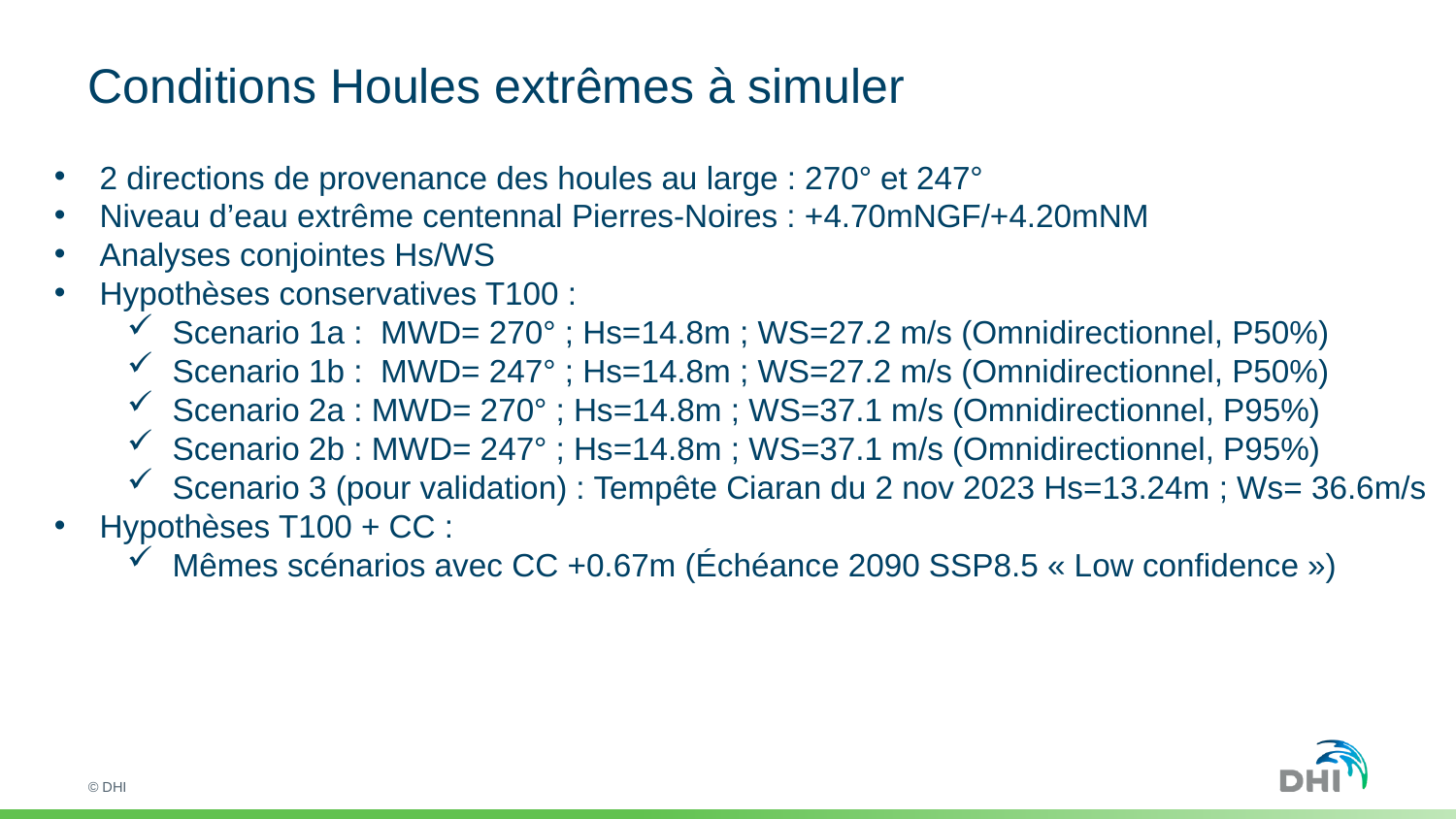

# Conditions Houles extrêmes à simuler
2 directions de provenance des houles au large : 270° et 247°
Niveau d’eau extrême centennal Pierres-Noires : +4.70mNGF/+4.20mNM
Analyses conjointes Hs/WS
Hypothèses conservatives T100 :
Scenario 1a :  MWD= 270° ; Hs=14.8m ; WS=27.2 m/s (Omnidirectionnel, P50%)
Scenario 1b :  MWD= 247° ; Hs=14.8m ; WS=27.2 m/s (Omnidirectionnel, P50%)
Scenario 2a : MWD= 270° ; Hs=14.8m ; WS=37.1 m/s (Omnidirectionnel, P95%)
Scenario 2b : MWD= 247° ; Hs=14.8m ; WS=37.1 m/s (Omnidirectionnel, P95%)
Scenario 3 (pour validation) : Tempête Ciaran du 2 nov 2023 Hs=13.24m ; Ws= 36.6m/s
Hypothèses T100 + CC :
Mêmes scénarios avec CC +0.67m (Échéance 2090 SSP8.5 « Low confidence »)

© DHI